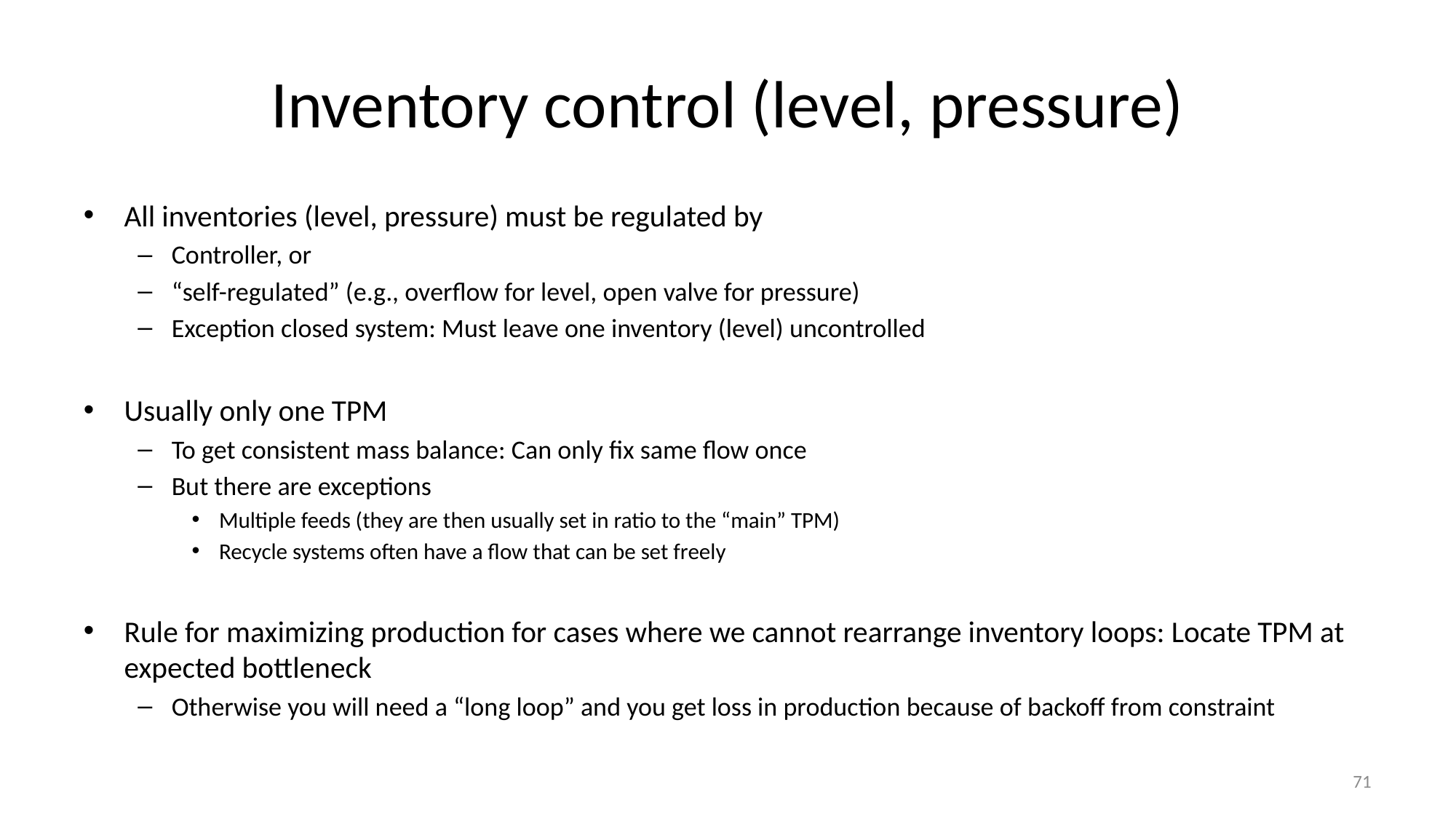

# Inventory control (level, pressure)
All inventories (level, pressure) must be regulated by
Controller, or
“self-regulated” (e.g., overflow for level, open valve for pressure)
Exception closed system: Must leave one inventory (level) uncontrolled

Usually only one TPM
To get consistent mass balance: Can only fix same flow once
But there are exceptions
Multiple feeds (they are then usually set in ratio to the “main” TPM)
Recycle systems often have a flow that can be set freely

Rule for maximizing production for cases where we cannot rearrange inventory loops: Locate TPM at expected bottleneck
Otherwise you will need a “long loop” and you get loss in production because of backoff from constraint

71